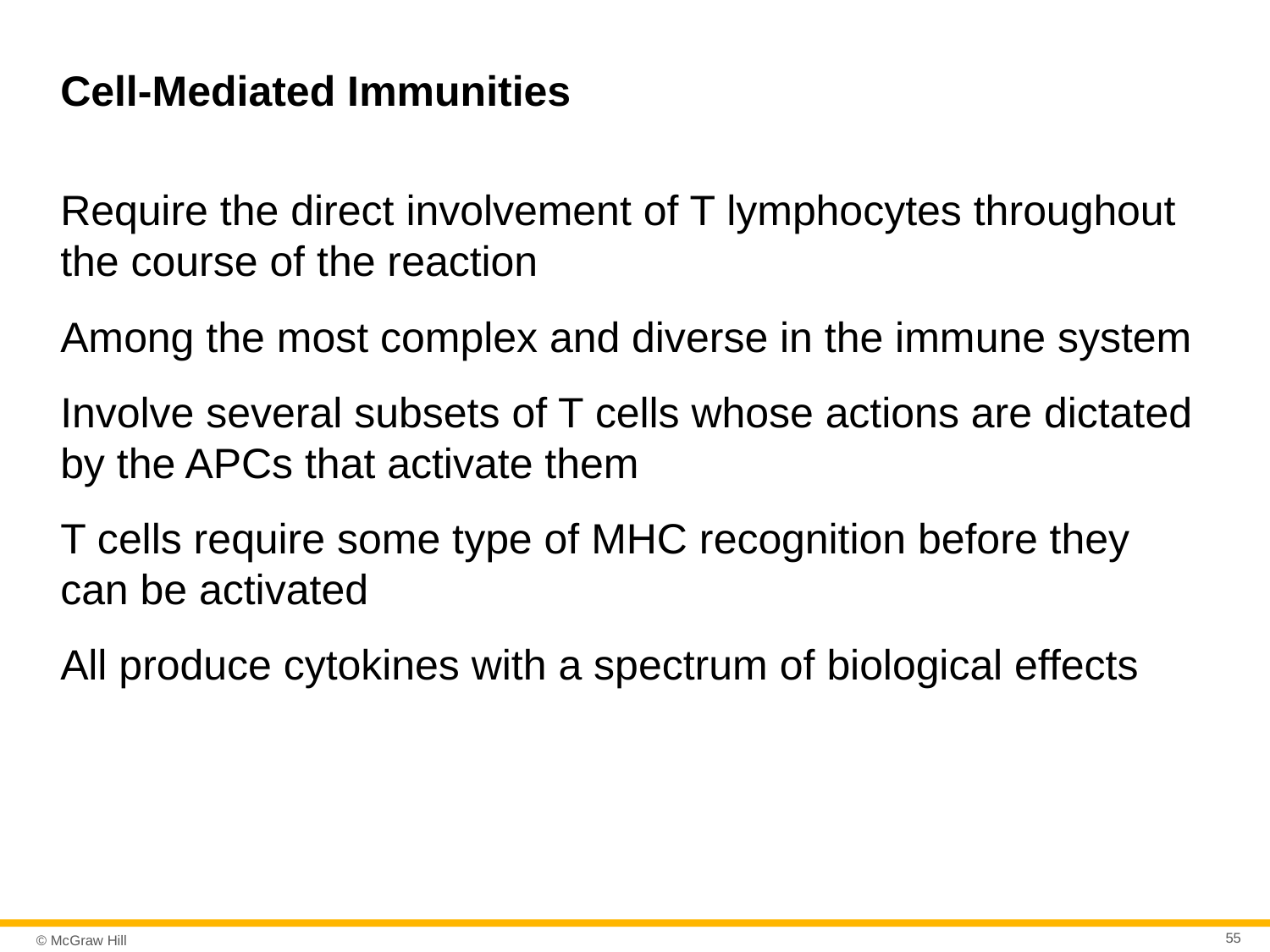

# Cell-Mediated Immunities
Require the direct involvement of T lymphocytes throughout the course of the reaction
Among the most complex and diverse in the immune system
Involve several subsets of T cells whose actions are dictated by the APCs that activate them
T cells require some type of MHC recognition before they can be activated
All produce cytokines with a spectrum of biological effects